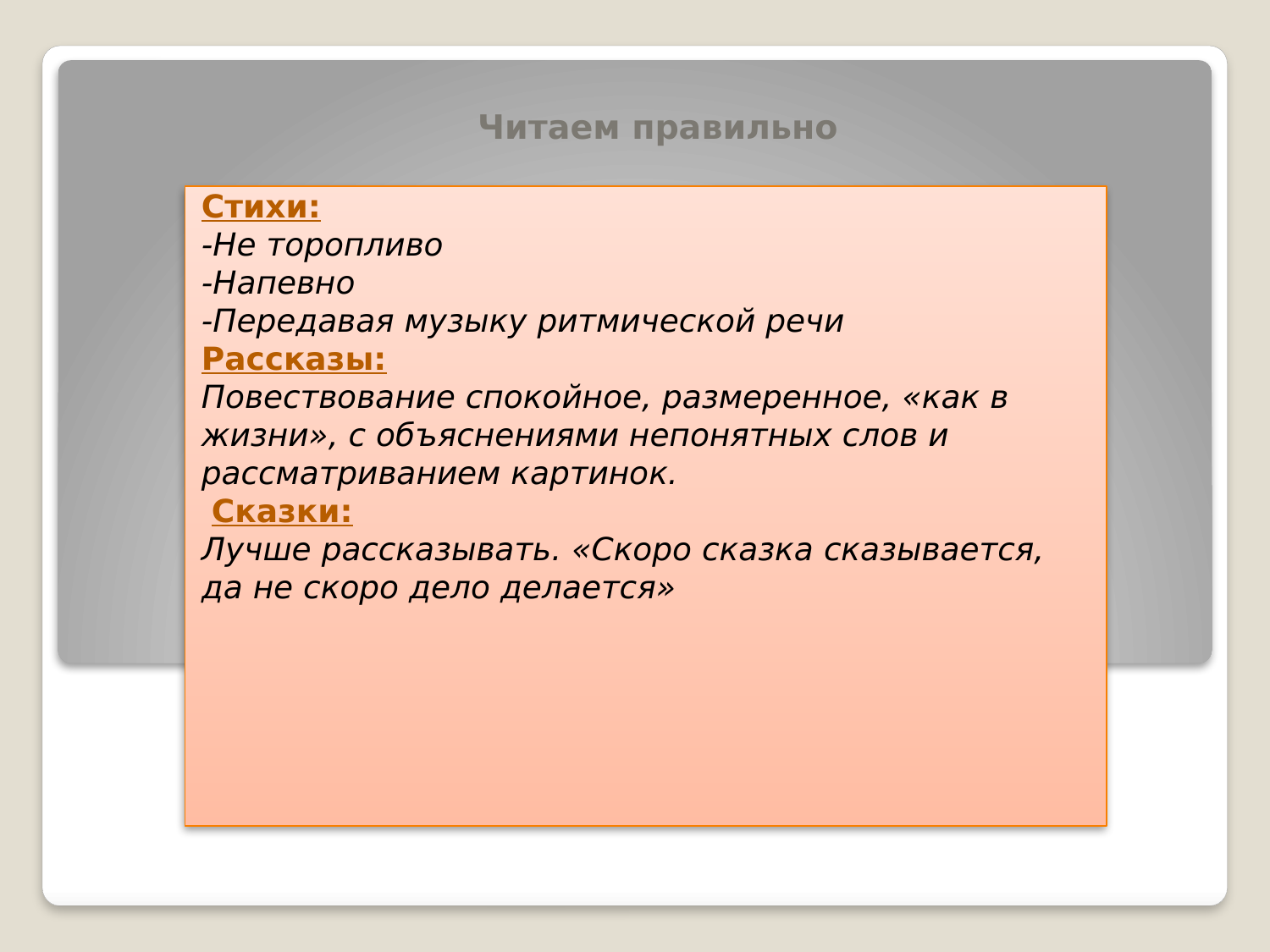

# Читаем правильно
Стихи:
-Не торопливо
-Напевно
-Передавая музыку ритмической речи
Рассказы:
Повествование спокойное, размеренное, «как в жизни», с объяснениями непонятных слов и рассматриванием картинок.
 Сказки:
Лучше рассказывать. «Скоро сказка сказывается, да не скоро дело делается»